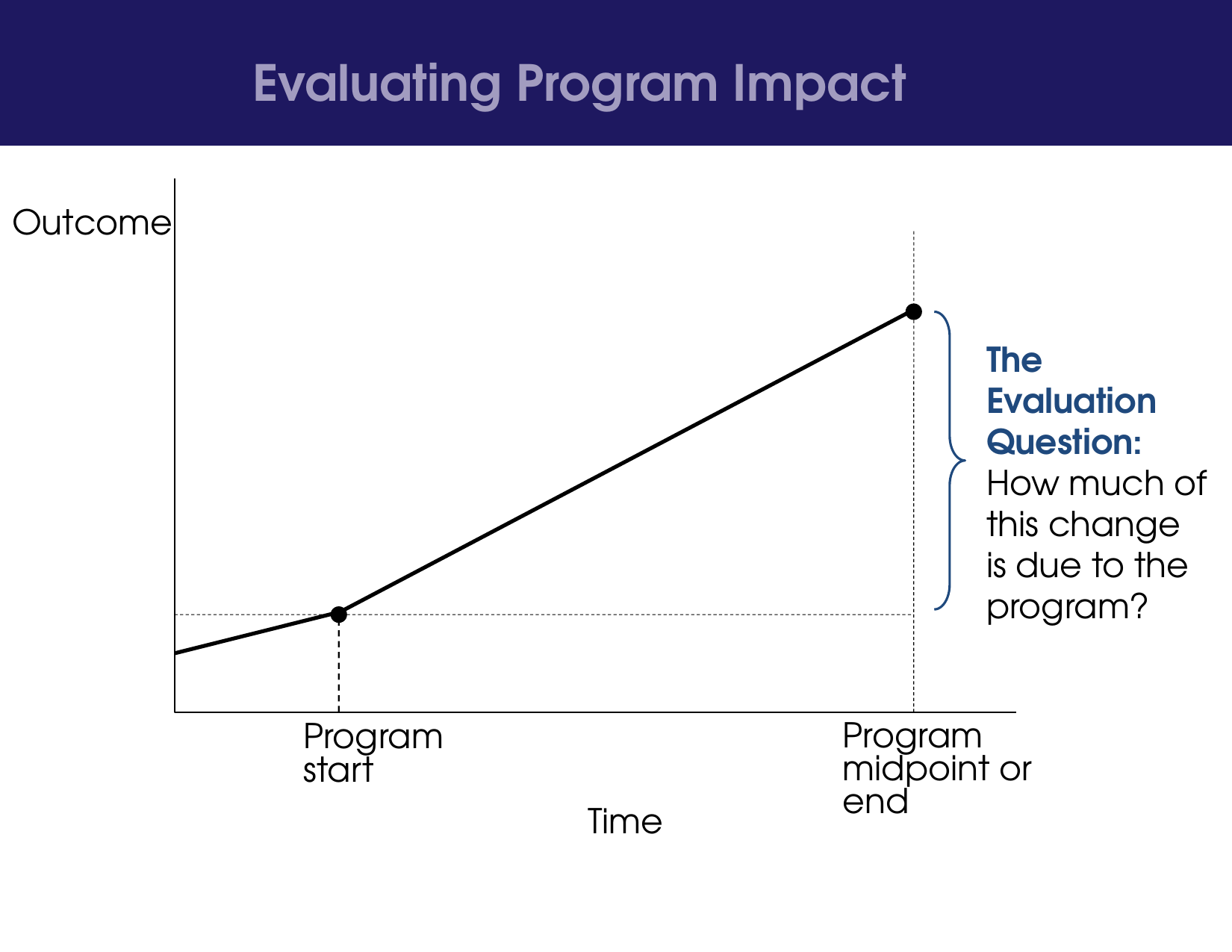

Evaluating Program Impact

Outcome

The Evaluation
Question:
How much of
this change
is due to the
program?

Program
midpoint or end
Program
start
Time